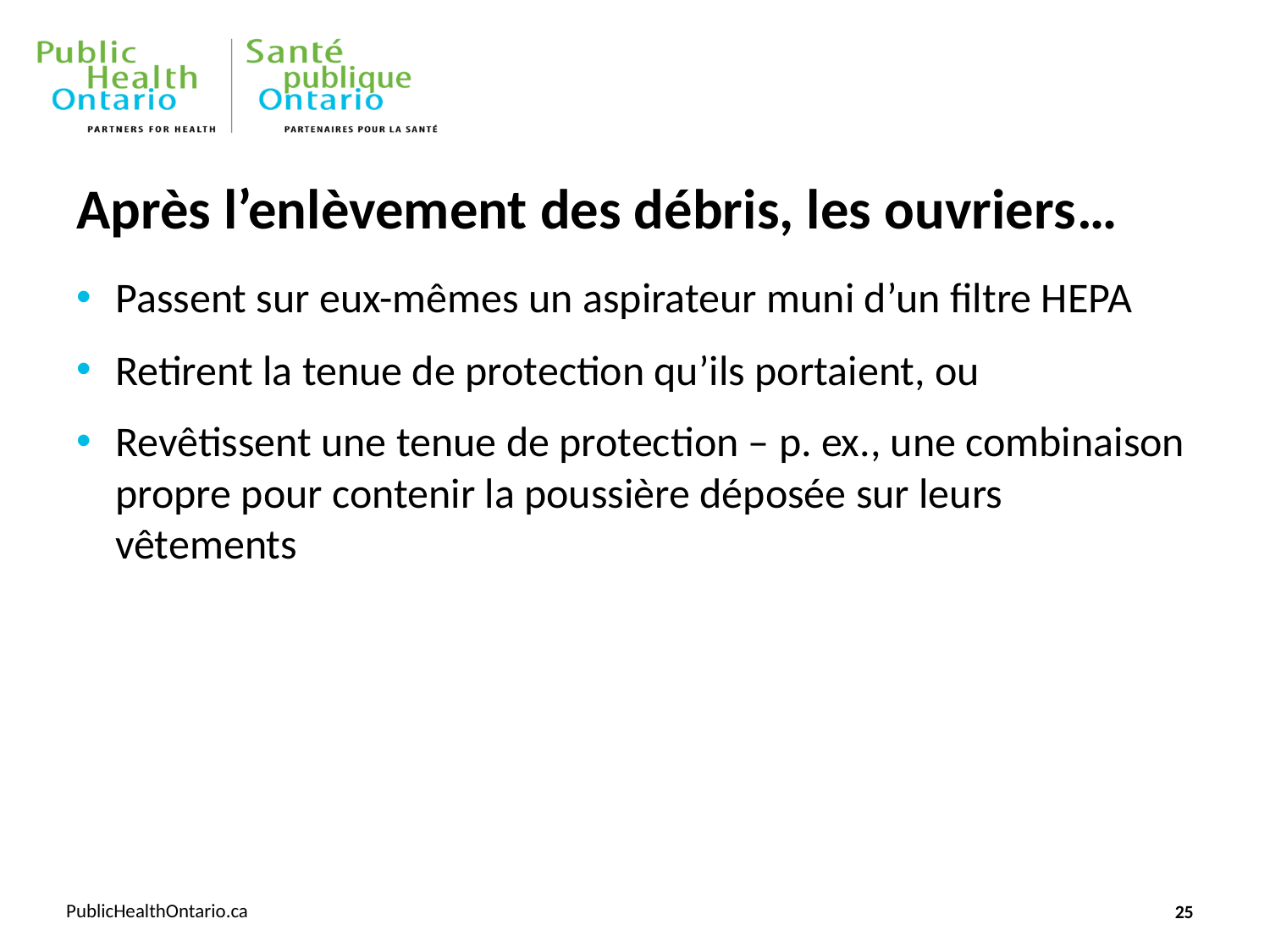

# Après l’enlèvement des débris, les ouvriers…
Passent sur eux-mêmes un aspirateur muni d’un filtre HEPA
Retirent la tenue de protection qu’ils portaient, ou
Revêtissent une tenue de protection – p. ex., une combinaison propre pour contenir la poussière déposée sur leurs vêtements
25